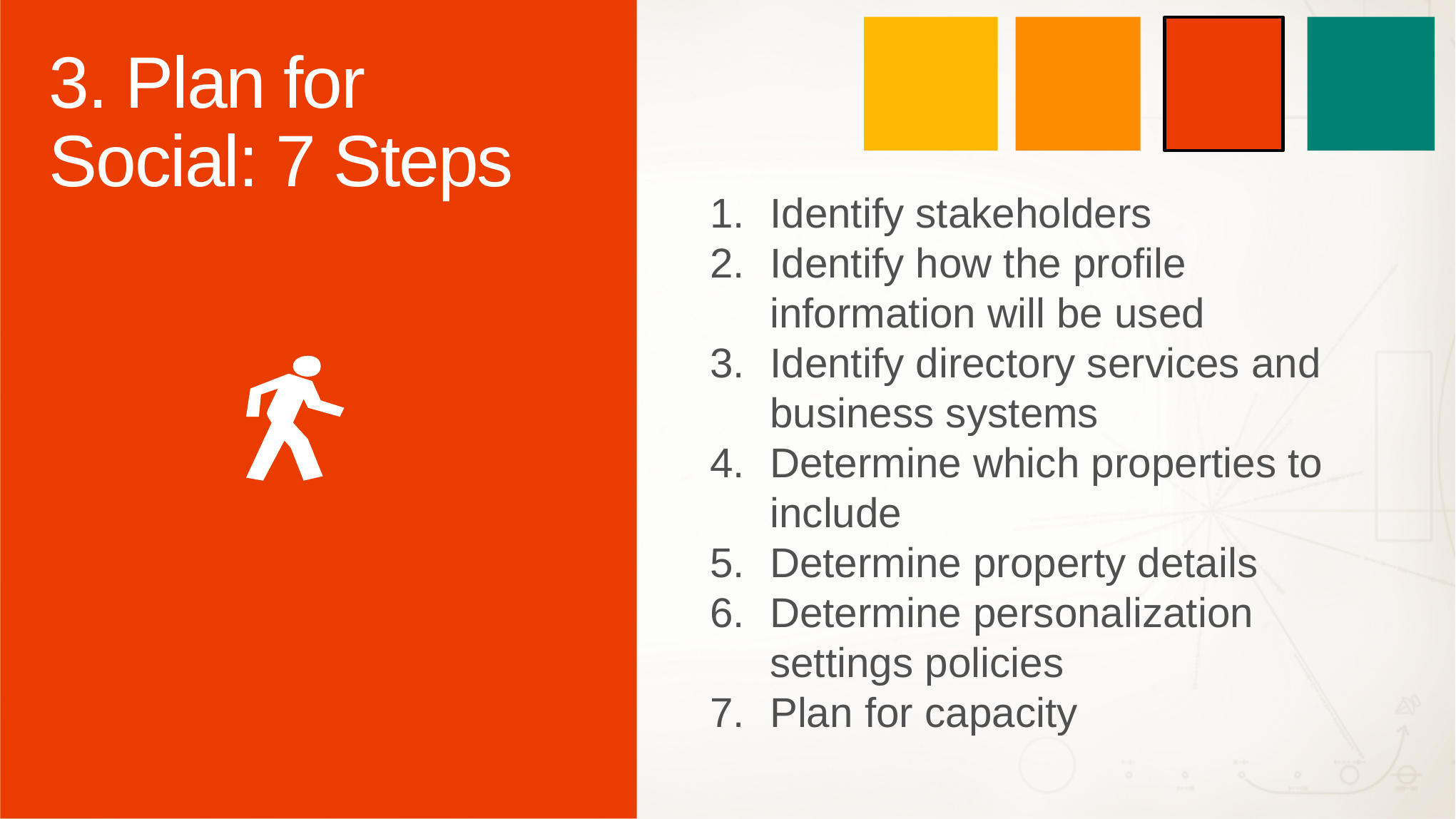

# 3. Plan for Social: 7 Steps
Identify stakeholders
Identify how the profile information will be used
Identify directory services and business systems
Determine which properties to include
Determine property details
Determine personalization settings policies
Plan for capacity